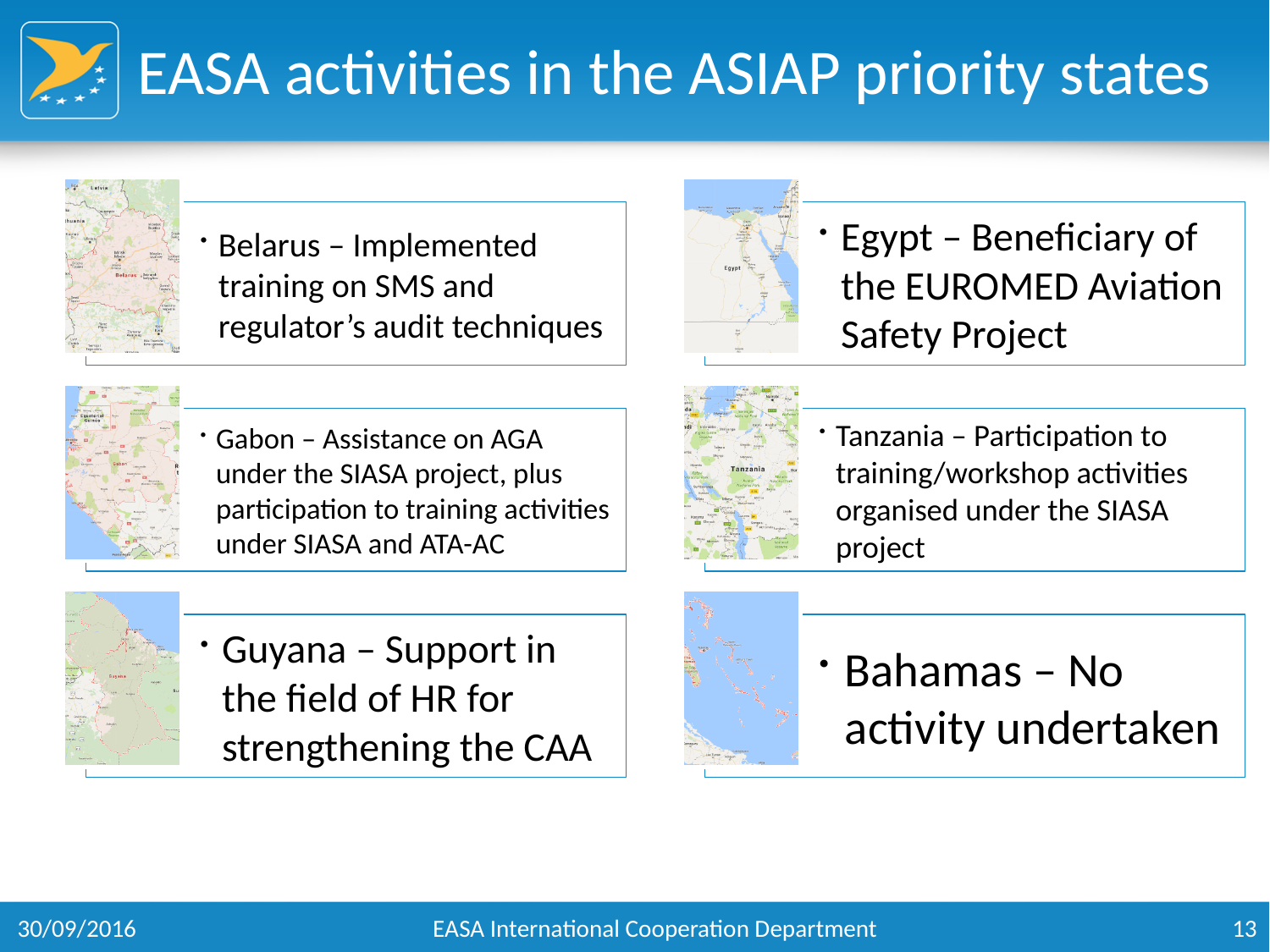

# EASA activities in the ASIAP priority states
Belarus – Implemented training on SMS and regulator’s audit techniques
Egypt – Beneficiary of the EUROMED Aviation Safety Project
Gabon – Assistance on AGA under the SIASA project, plus participation to training activities under SIASA and ATA-AC
Tanzania – Participation to training/workshop activities organised under the SIASA project
Guyana – Support in the field of HR for strengthening the CAA
Bahamas – No activity undertaken
30/09/2016
EASA International Cooperation Department
13